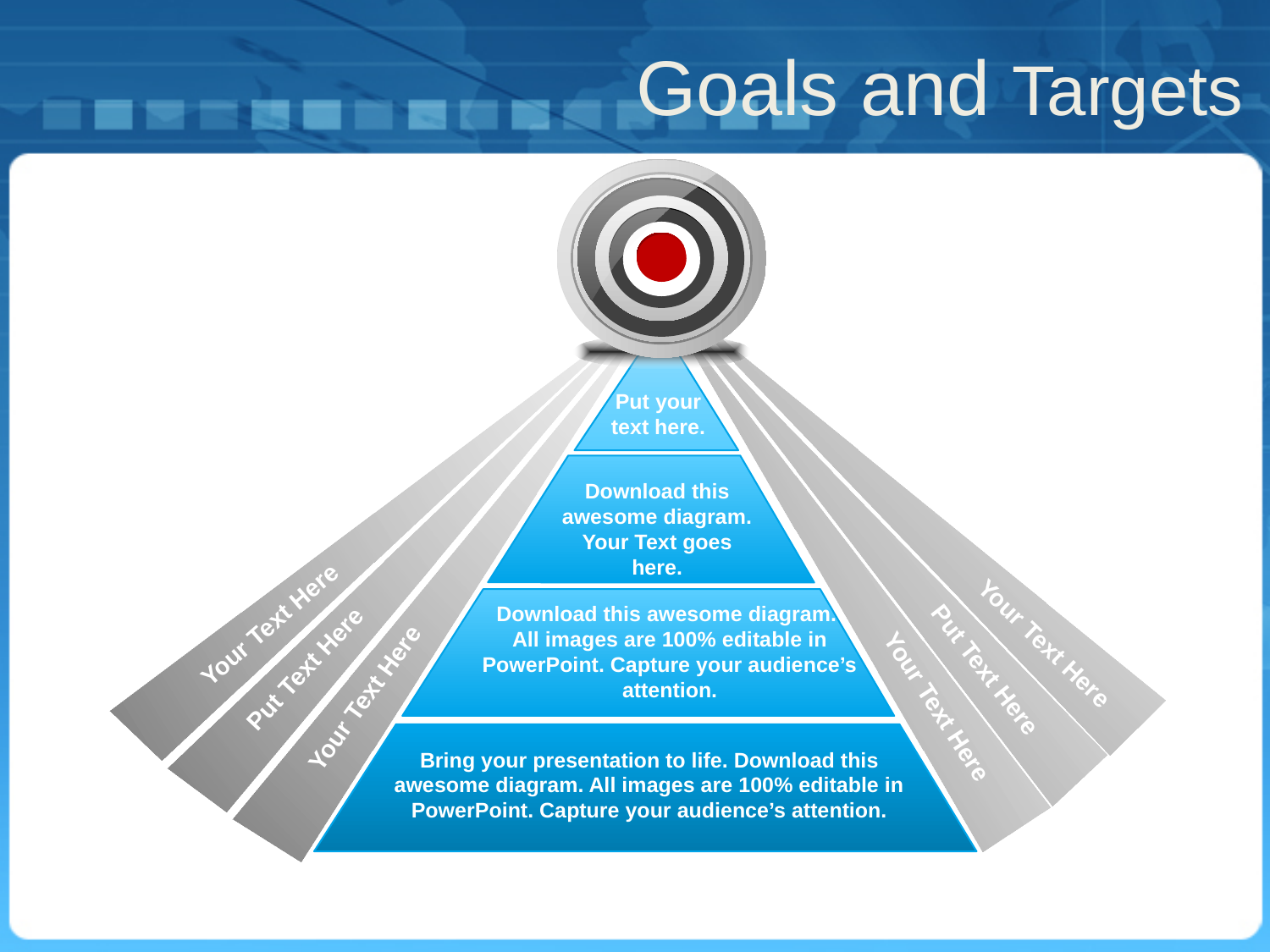

Goals and Targets

Put your
text here.
Download this awesome diagram.
Your Text goes here.
Download this awesome diagram.
All images are 100% editable in PowerPoint. Capture your audience’s attention.
Your Text Here
Your Text Here
Put Text Here
Put Text Here
Your Text Here
Your Text Here
Bring your presentation to life. Download this awesome diagram. All images are 100% editable in PowerPoint. Capture your audience’s attention.